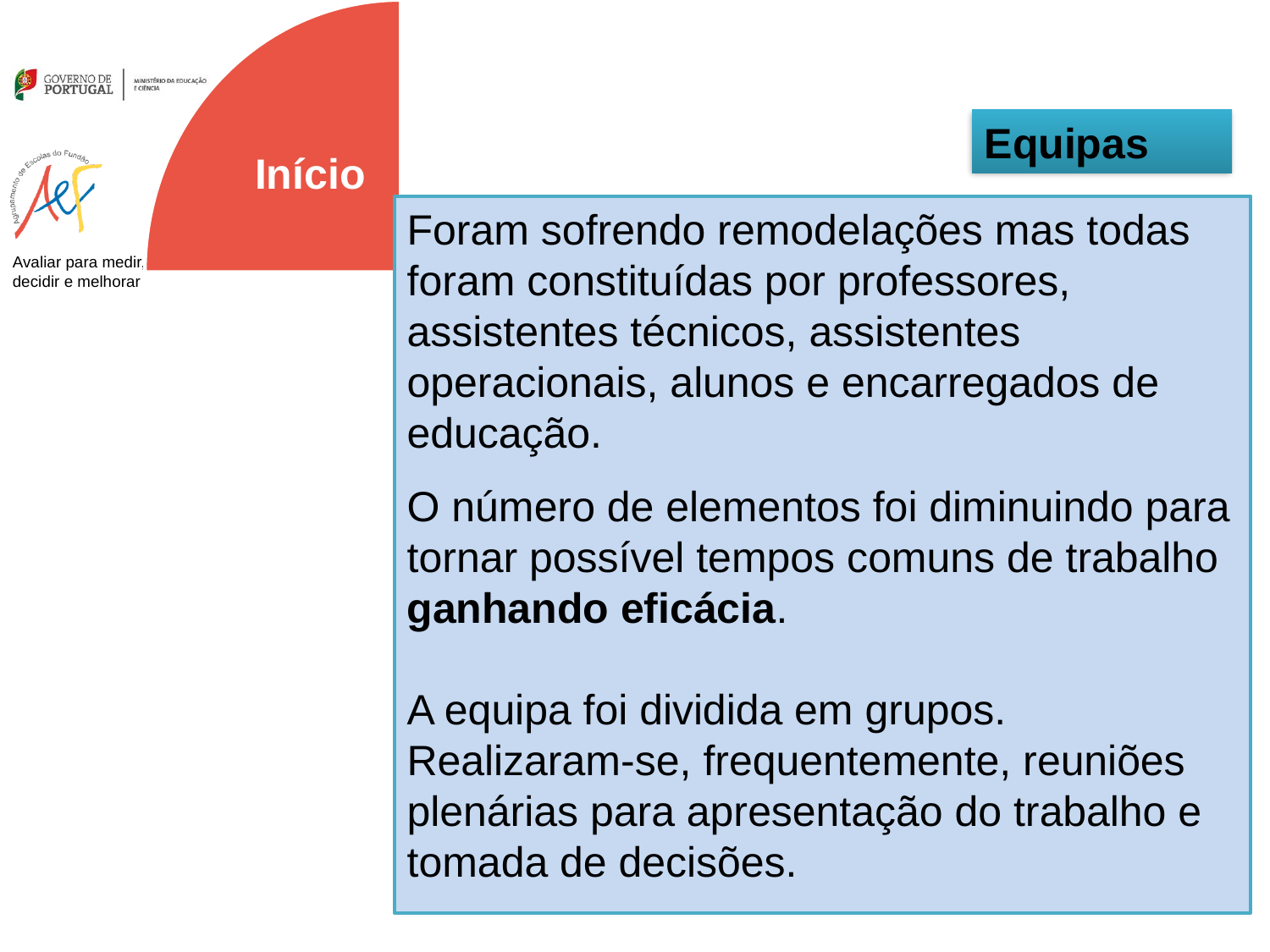

Início
Equipas
Foram sofrendo remodelações mas todas foram constituídas por professores, assistentes técnicos, assistentes operacionais, alunos e encarregados de educação.

O número de elementos foi diminuindo para tornar possível tempos comuns de trabalho ganhando eficácia.

A equipa foi dividida em grupos.
Realizaram-se, frequentemente, reuniões plenárias para apresentação do trabalho e tomada de decisões.